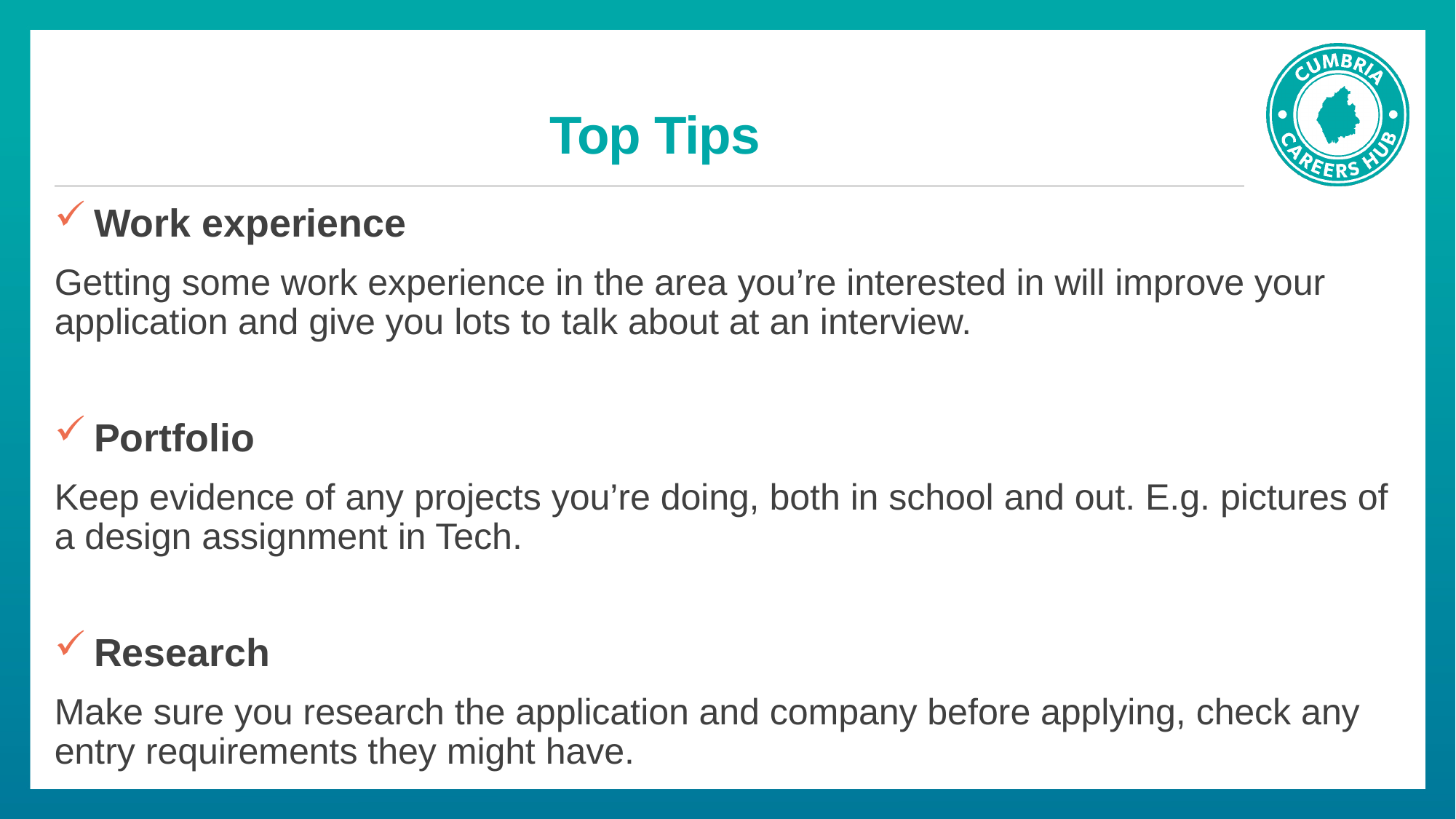

# Top Tips
Work experience
Getting some work experience in the area you’re interested in will improve your application and give you lots to talk about at an interview.

Portfolio
Keep evidence of any projects you’re doing, both in school and out. E.g. pictures of a design assignment in Tech.

Research
Make sure you research the application and company before applying, check any entry requirements they might have.